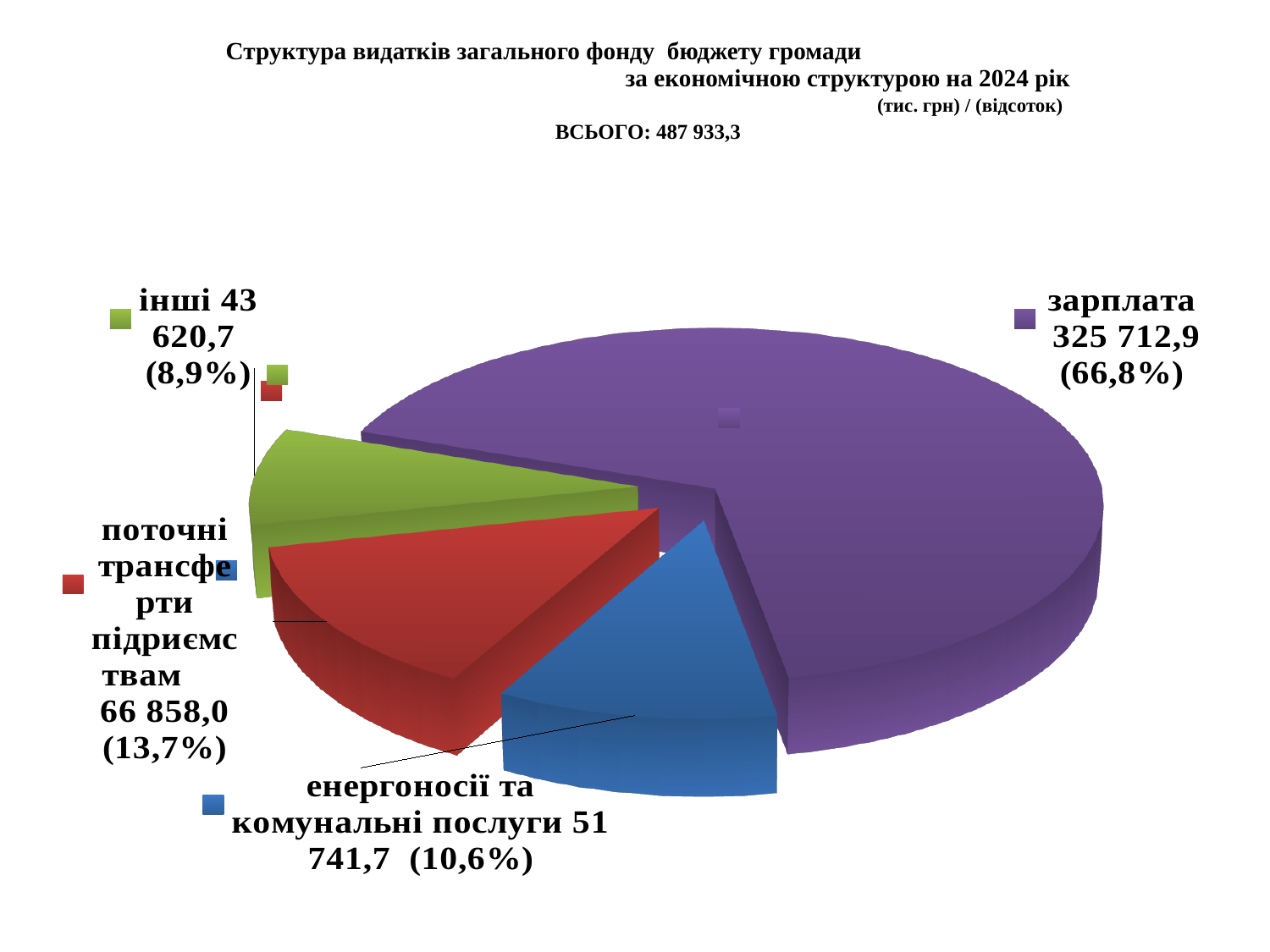

| Структура видатків загального фонду бюджету громади за економічною структурою на 2024 рік |  |  |  |  |  |  |  |  |  |  |  |  |
| --- | --- | --- | --- | --- | --- | --- | --- | --- | --- | --- | --- | --- |
|  |  |  |  |  |  |  |  |  |  |  |  | (тис. грн) / (відсоток) |
| ВСЬОГО: 487 933,3 |  |  |  |  |  |  |  |  |  |  |  |  |
|  |  |  |  |  |  |  |  |  |  |  |  |  |
|  |  |  |  |  |  |  |  |  |  |  |  |  |
|  |  |  |  |  |  |  |  |  |  |  |  |  |
|  |  |  |  |  |  |  |  |  |  |  |  |  |
|  |  |  |  |  |  |  |  |  |  |  |  |  |
|  |  |  |  |  |  |  |  |  |  |  |  |  |
|  |  |  |  |  |  |  |  |  |  |  |  |  |
|  |  |  |  |  |  |  |  |  |  |  |  |  |
|  |  |  |  |  |  |  |  |  |  |  |  |  |
|  |  |  |  |  |  |  |  |  |  |  |  |  |
|  |  |  |  |  |  |  |  |  |  |  |  |  |
|  |  |  |  |  |  |  |  |  |  |  |  |  |
|  |  |  |  |  |  |  |  |  |  |  |  |  |
|  |  |  |  |  |  |  |  |  |  |  |  |  |
|  |  |  |  |  |  |  |  |  |  |  |  |  |
|  |  |  |  |  |  |  |  |  |  |  |  |  |
|  |  |  |  |  |  |  |  |  |  |  |  |  |
|  |  |  |  |  |  |  |  |  |  |  |  |  |
|  |  |  |  |  |  |  |  |  |  |  |  |  |
|  |  |  |  |  |  |  |  |  |  |  |  |  |
|  |  |  |  |  |  |  |  |  |  |  |  |  |
|  |  |  |  |  |  |  |  |  |  |  |  |  |
|  |  |  |  |  |  |  |  |  |  |  |  |  |
|  |  |  |  |  |  |  |  |  |  |  |  |  |
|  |  |  |  |  |  |  |  |  |  |  |  |  |
|  |  |  |  |  |  |  |  |  |  |  |  |  |
|  |  |  |  |  |  |  |  |  |  |  |  |  |
|  |  |  |  |  |  |  |  |  |  |  |  |  |
|  |  |  |  |  |  |  |  |  |  |  |  |  |
|  |  |  |  |  |  |  |  |  |  |  |  |  |

[unsupported chart]